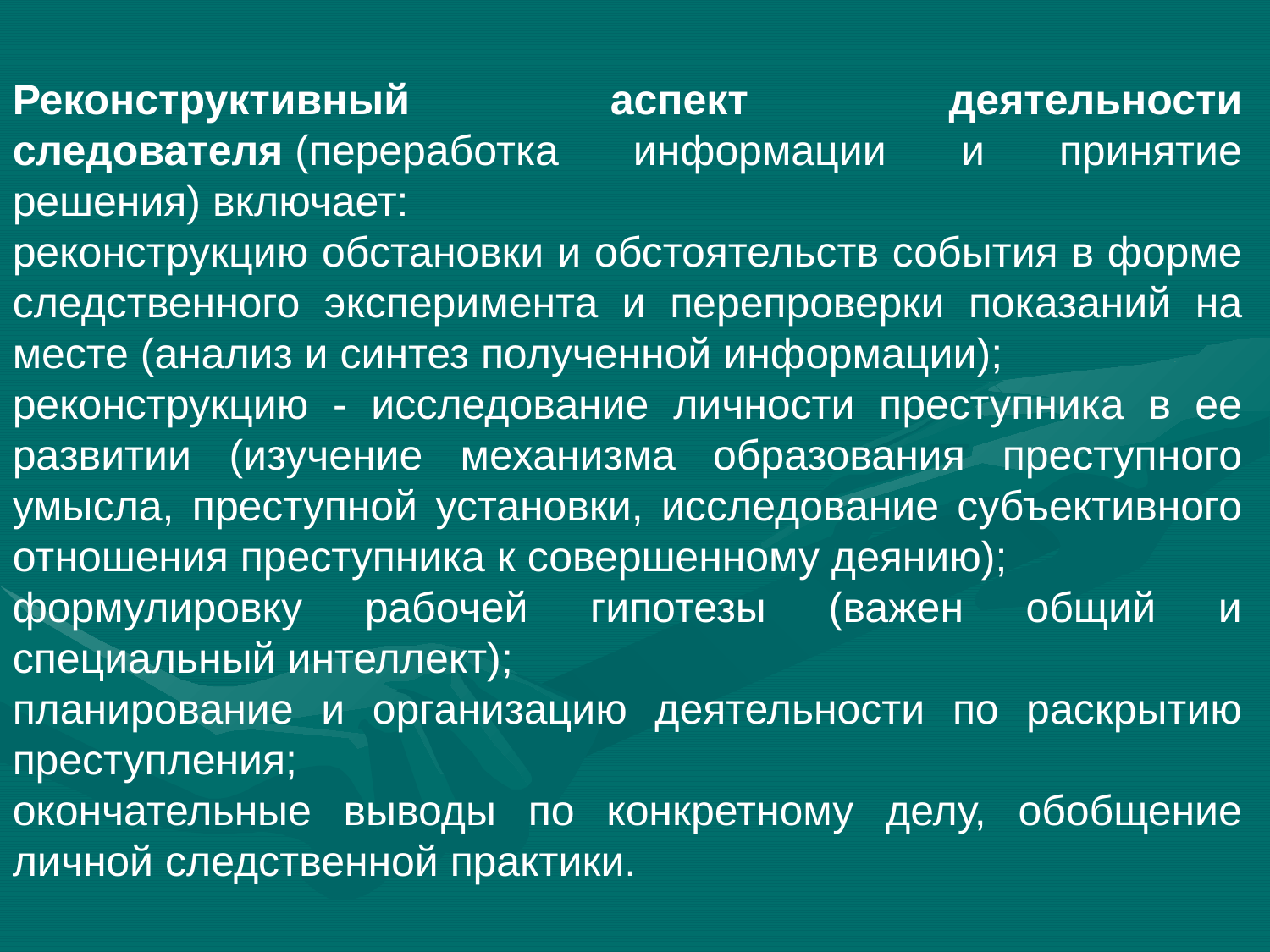

Реконструктивный аспект деятельности следователя (переработка информации и принятие решения) включает:
реконструкцию обстановки и обстоятельств события в форме следственного эксперимента и перепроверки показаний на месте (анализ и синтез полученной информации);
реконструкцию - исследование личности преступника в ее развитии (изучение механизма образования преступного умысла, преступной установки, исследование субъективного отношения преступника к совершенному деянию);
формулировку рабочей гипотезы (важен общий и специальный интеллект);
планирование и организацию деятельности по раскрытию преступления;
окончательные выводы по конкретному делу, обобщение личной следственной практики.